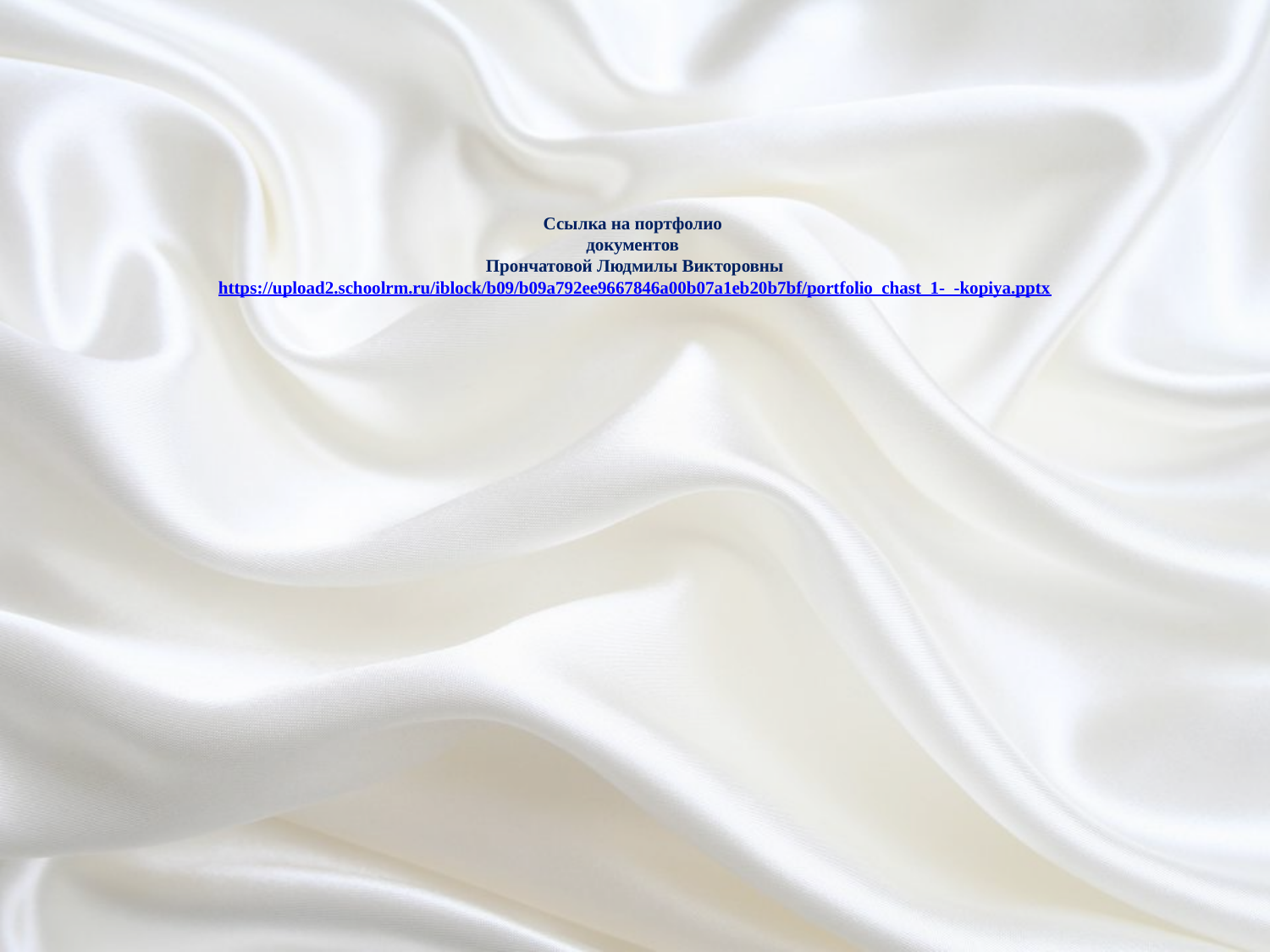

# Ссылка на портфолио документов Прончатовой Людмилы Викторовны https://upload2.schoolrm.ru/iblock/b09/b09a792ee9667846a00b07a1eb20b7bf/portfolio_chast_1-_-kopiya.pptx